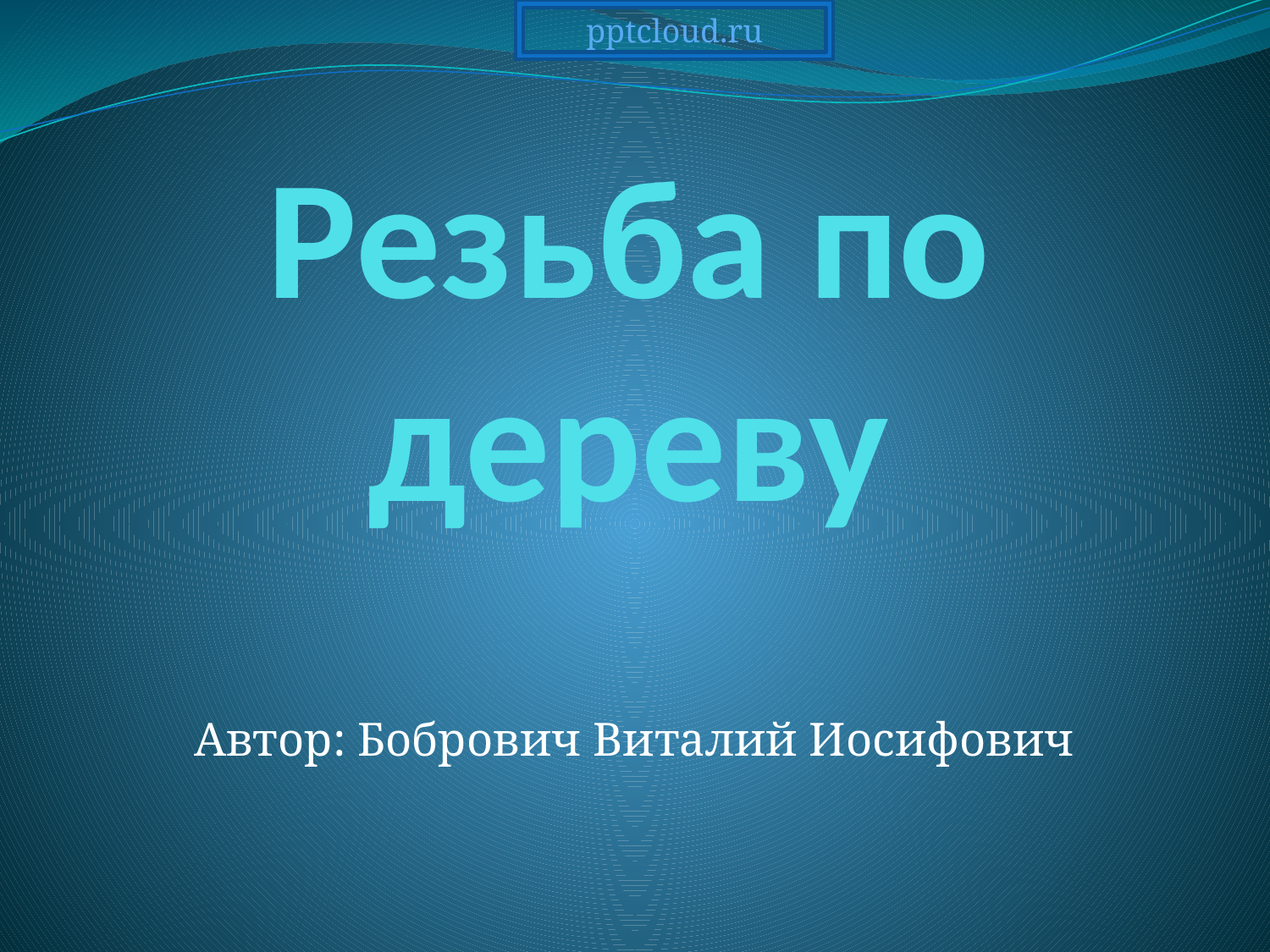

pptcloud.ru
# Резьба по дереву
Автор: Бобрович Виталий Иосифович